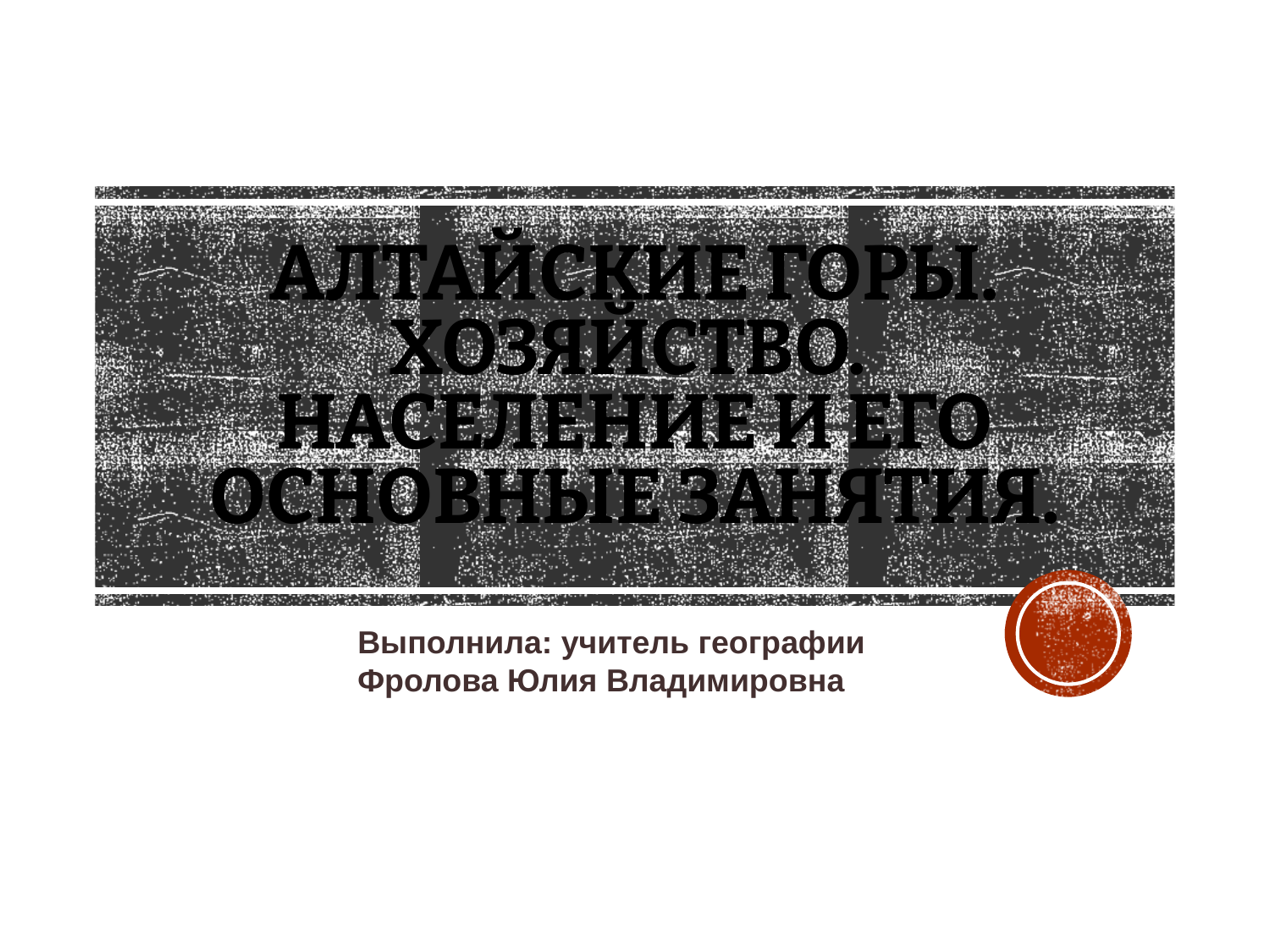

# Алтайские горы. Хозяйство. Население и его основные занятия.
Выполнила: учитель географии
Фролова Юлия Владимировна